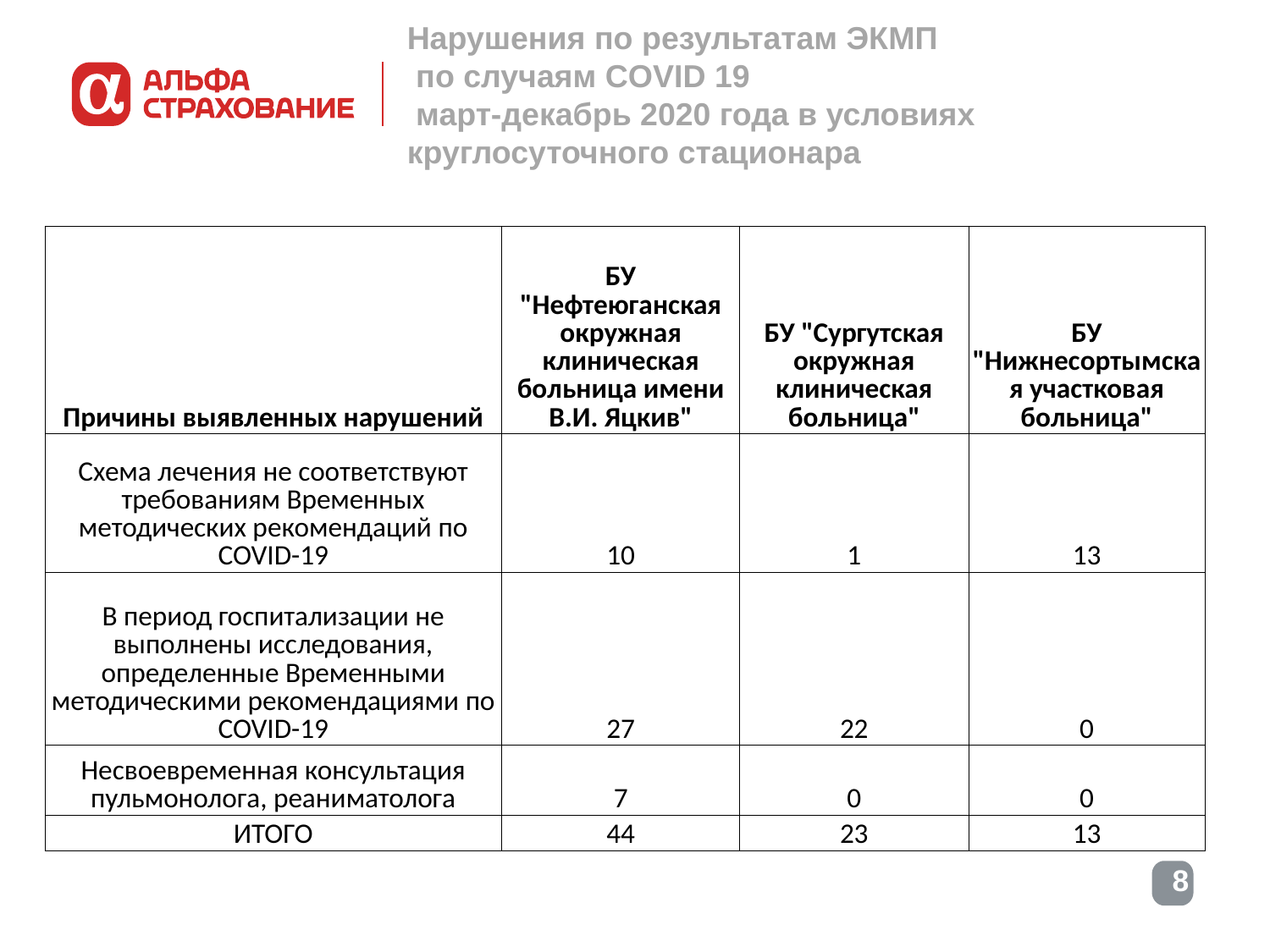

# Нарушения по результатам ЭКМП по случаям COVID 19 март-декабрь 2020 года в условиях круглосуточного стационара
| Причины выявленных нарушений | БУ "Нефтеюганская окружная клиническая больница имени В.И. Яцкив" | БУ "Сургутская окружная клиническая больница" | БУ "Нижнесортымская участковая больница" |
| --- | --- | --- | --- |
| Схема лечения не соответствуют требованиям Временных методических рекомендаций по COVID-19 | 10 | 1 | 13 |
| В период госпитализации не выполнены исследования, определенные Временными методическими рекомендациями по COVID-19 | 27 | 22 | 0 |
| Несвоевременная консультация пульмонолога, реаниматолога | 7 | 0 | 0 |
| ИТОГО | 44 | 23 | 13 |